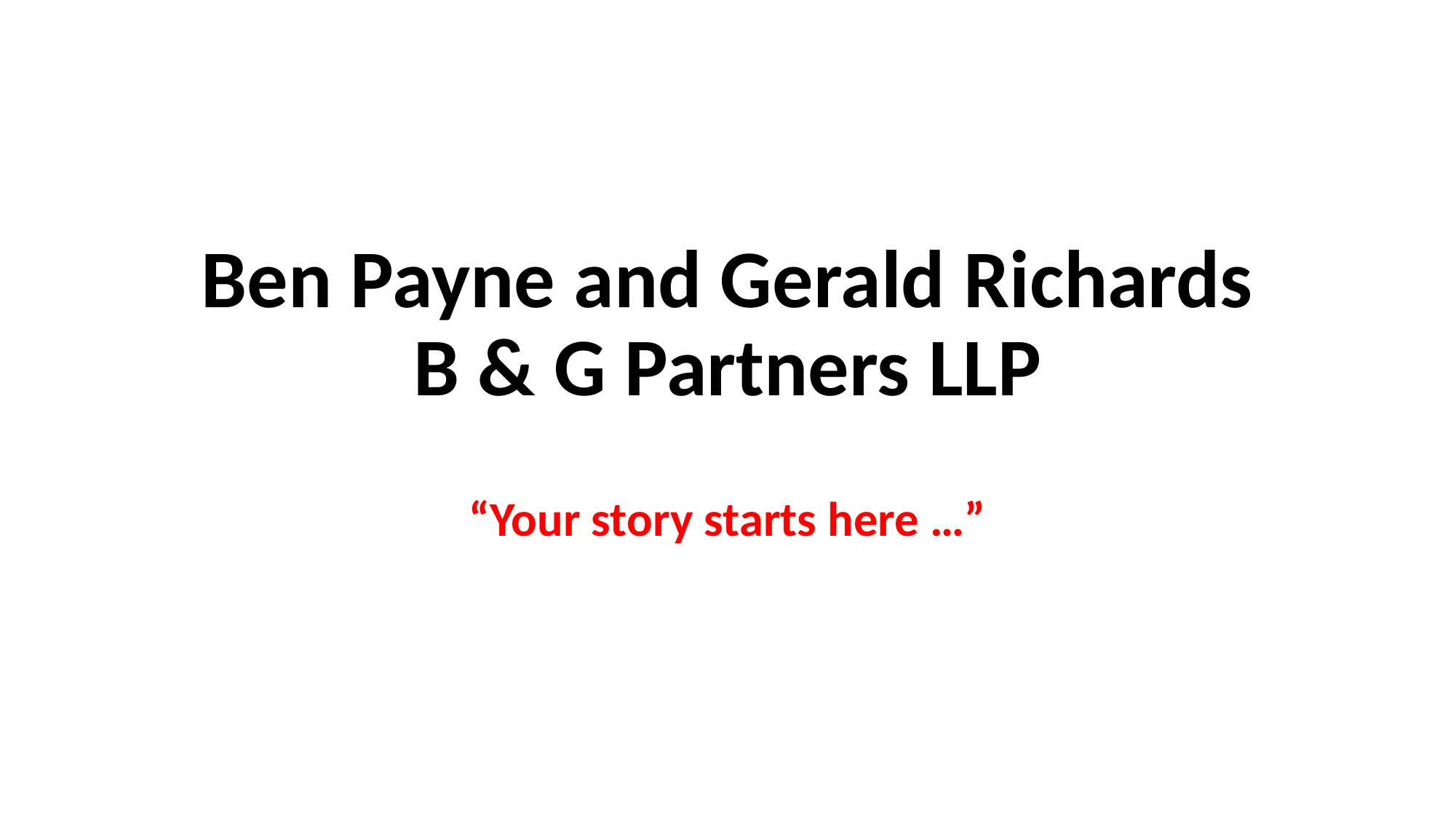

# Ben Payne and Gerald Richards B & G Partners LLP

“Your story starts here …”